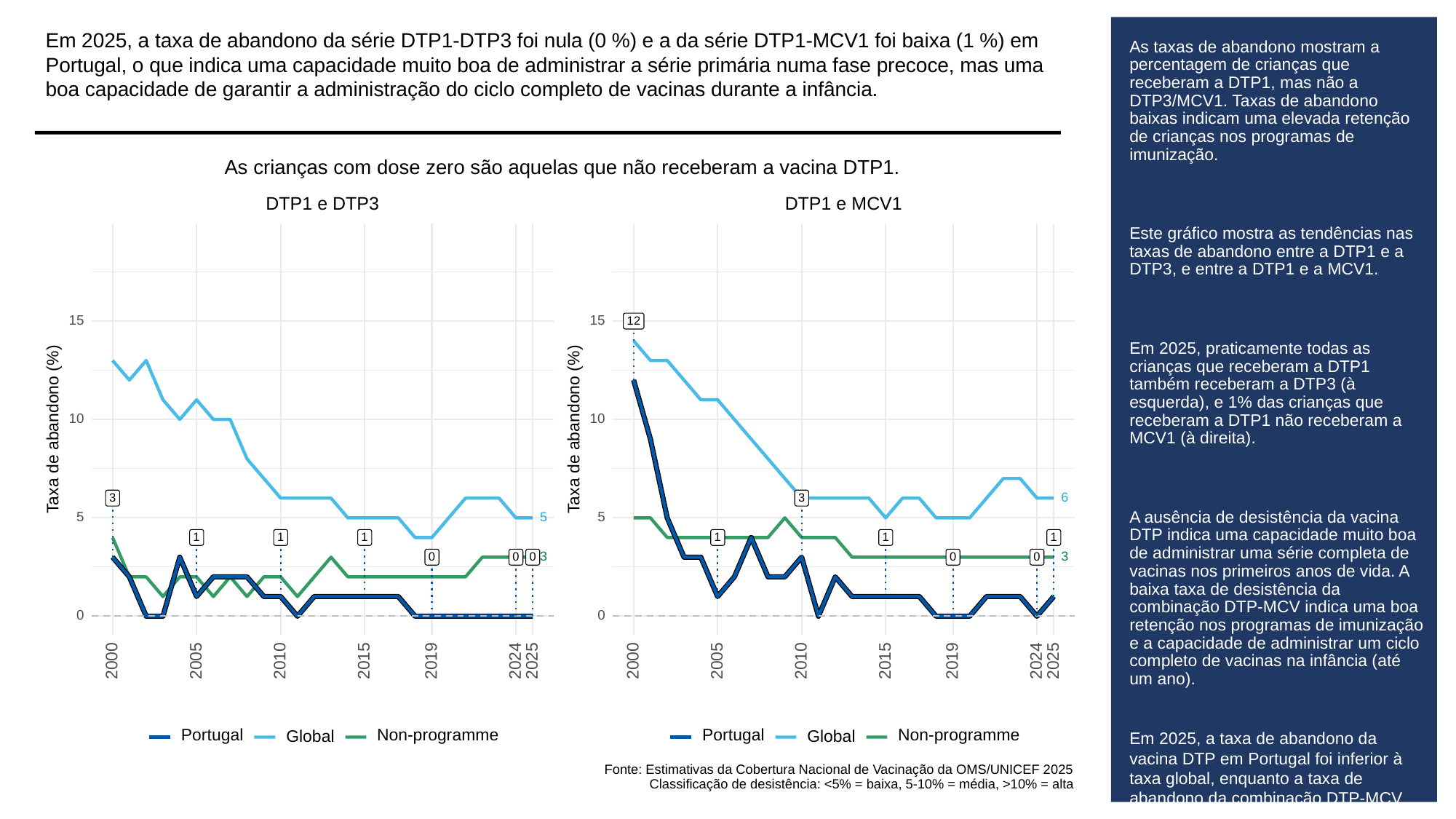

Em 2025, a taxa de abandono da série DTP1-DTP3 foi nula (0 %) e a da série DTP1-MCV1 foi baixa (1 %) em Portugal, o que indica uma capacidade muito boa de administrar a série primária numa fase precoce, mas uma boa capacidade de garantir a administração do ciclo completo de vacinas durante a infância.
# As taxas de abandono mostram a percentagem de crianças que receberam a DTP1, mas não a DTP3/MCV1. Taxas de abandono baixas indicam uma elevada retenção de crianças nos programas de imunização.

Este gráfico mostra as tendências nas taxas de abandono entre a DTP1 e a DTP3, e entre a DTP1 e a MCV1.

Em 2025, praticamente todas as crianças que receberam a DTP1 também receberam a DTP3 (à esquerda), e 1% das crianças que receberam a DTP1 não receberam a MCV1 (à direita).

A ausência de desistência da vacina DTP indica uma capacidade muito boa de administrar uma série completa de vacinas nos primeiros anos de vida. A baixa taxa de desistência da combinação DTP-MCV indica uma boa retenção nos programas de imunização e a capacidade de administrar um ciclo completo de vacinas na infância (até um ano).

Em 2025, a taxa de abandono da vacina DTP em Portugal foi inferior à taxa global, enquanto a taxa de abandono da combinação DTP-MCV foi inferior à taxa global.

As crianças com dose zero são aquelas que não receberam a vacina DTP1.
DTP1 e MCV1
DTP1 e DTP3

15
15
12

10
10

Taxa de abandono (%)
Taxa de abandono (%)

6
3
3

5
5
5

1
1
1
1
1
1

3
3
0
0
0
0
0

0
0

2000
2005
2010
2015
2019
2024
2025
2000
2005
2010
2015
2019
2024
2025
Portugal
Non-programme
Portugal
Non-programme
Global
Global

Fonte: Estimativas da Cobertura Nacional de Vacinação da OMS/UNICEF 2025
Classificação de desistência: <5% = baixa, 5-10% = média, >10% = alta